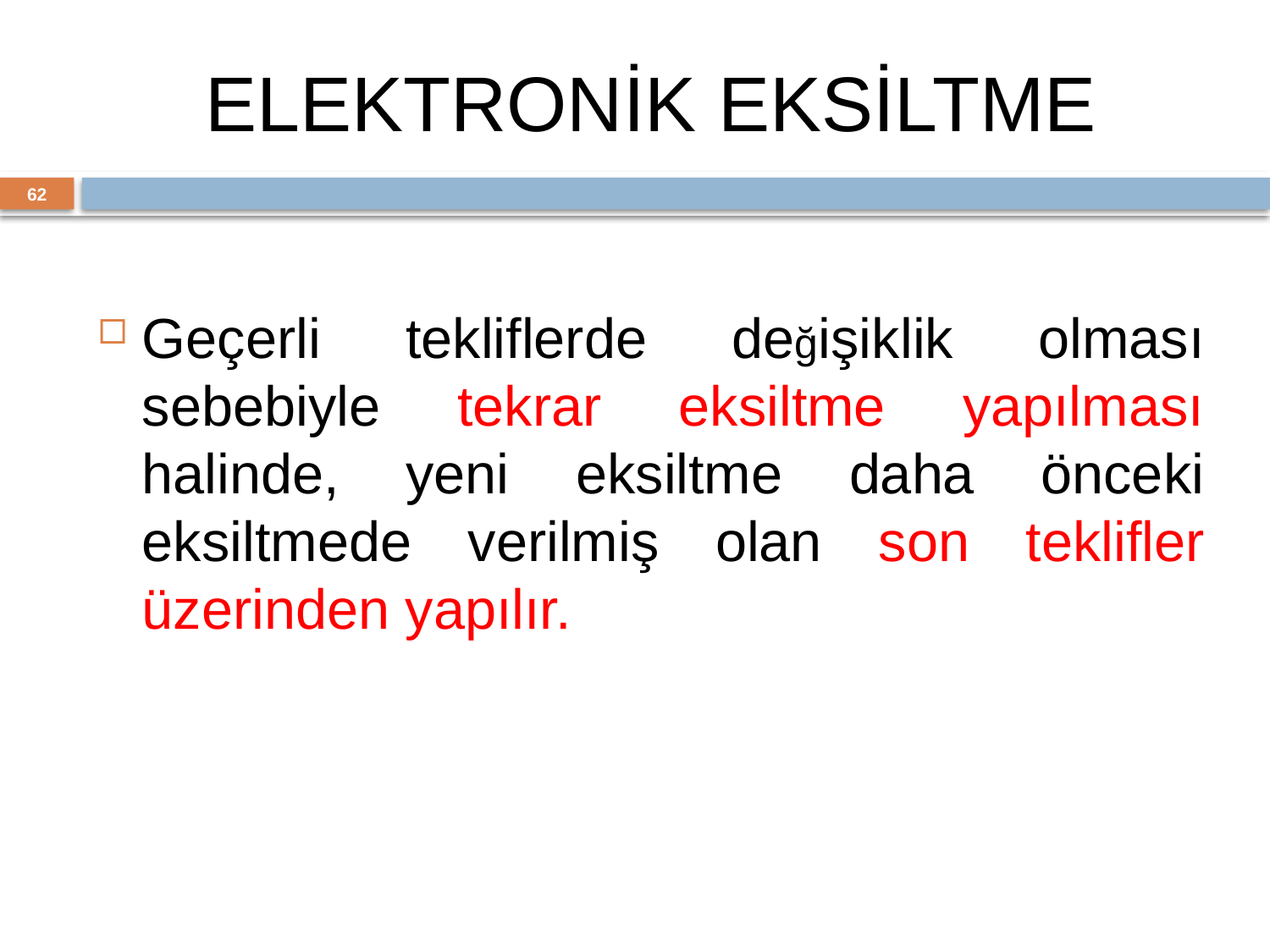

# ELEKTRONİK EKSİLTME
62

Geçerli tekliflerde değişiklik olması sebebiyle tekrar eksiltme yapılması halinde, yeni eksiltme daha önceki eksiltmede verilmiş olan son teklifler üzerinden yapılır.